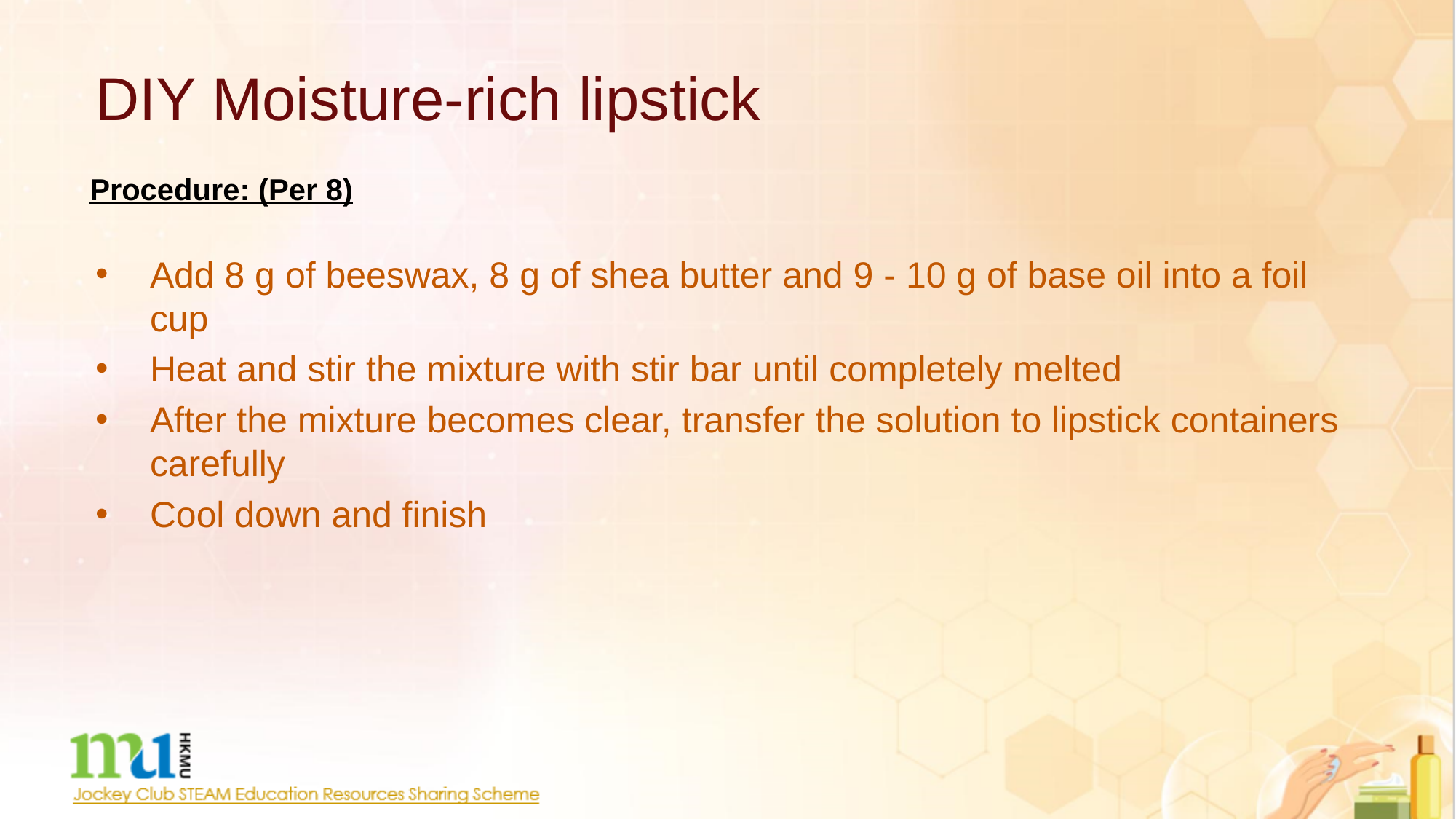

DIY Moisture-rich lipstick
Procedure: (Per 8)
Add 8 g of beeswax, 8 g of shea butter and 9 - 10 g of base oil into a foil cup
Heat and stir the mixture with stir bar until completely melted
After the mixture becomes clear, transfer the solution to lipstick containers carefully
Cool down and finish